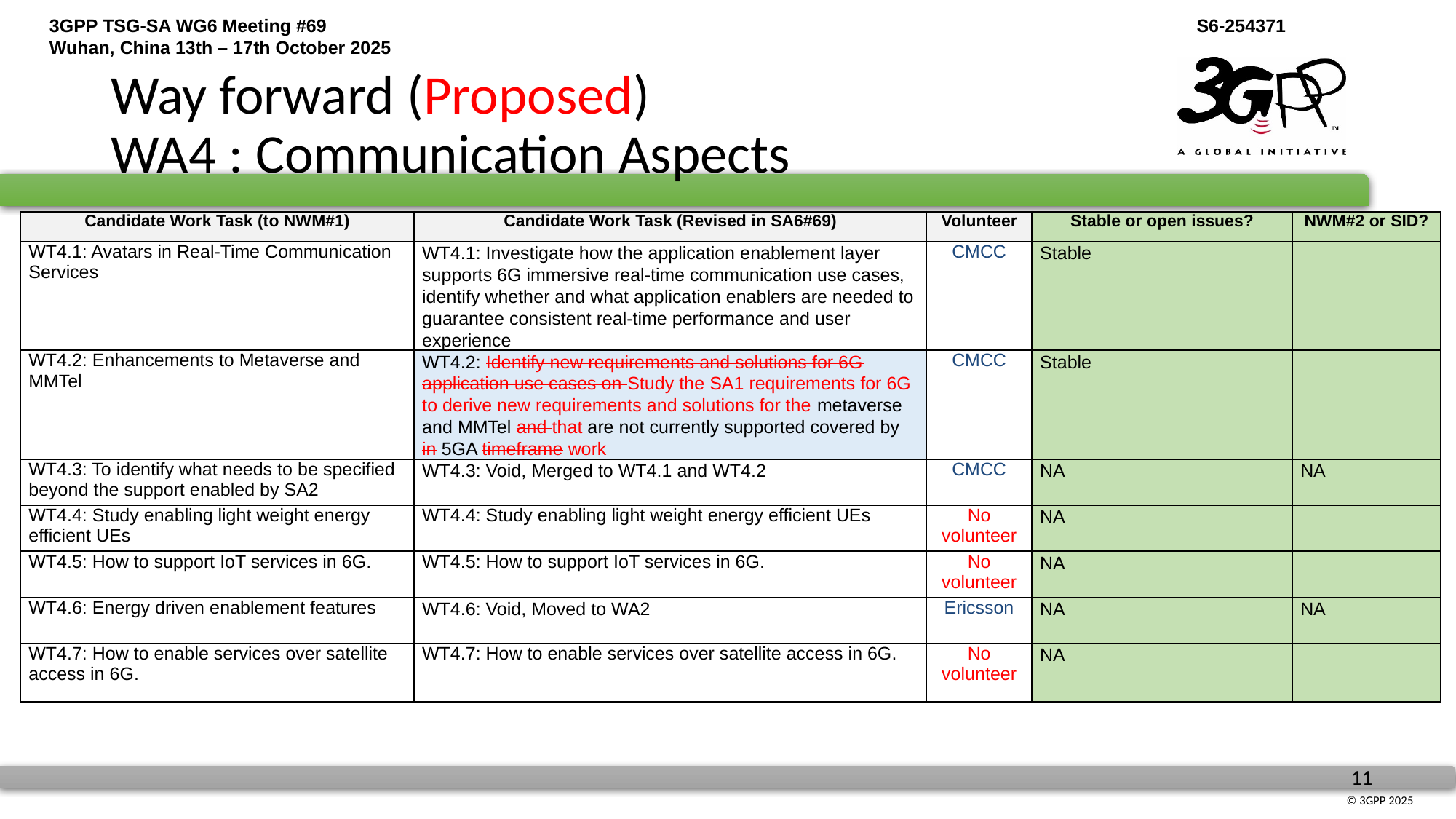

# Way forward (Proposed) WA4 : Communication Aspects
| Candidate Work Task (to NWM#1) | Candidate Work Task (Revised in SA6#69) | Volunteer | Stable or open issues? | NWM#2 or SID? |
| --- | --- | --- | --- | --- |
| WT4.1: Avatars in Real-Time Communication Services | WT4.1: Investigate how the application enablement layer supports 6G immersive real-time communication use cases, identify whether and what application enablers are needed to guarantee consistent real-time performance and user experience | CMCC | Stable |  |
| WT4.2: Enhancements to Metaverse and MMTel | WT4.2: Identify new requirements and solutions for 6G application use cases on Study the SA1 requirements for 6G to derive new requirements and solutions for the metaverse and MMTel and that are not currently supported covered by in 5GA timeframe work | CMCC | Stable |  |
| WT4.3: To identify what needs to be specified beyond the support enabled by SA2 | WT4.3: Void, Merged to WT4.1 and WT4.2 | CMCC | NA | NA |
| WT4.4: Study enabling light weight energy efficient UEs | WT4.4: Study enabling light weight energy efficient UEs | No volunteer | NA |  |
| WT4.5: How to support IoT services in 6G. | WT4.5: How to support IoT services in 6G. | No volunteer | NA |  |
| WT4.6: Energy driven enablement features | WT4.6: Void, Moved to WA2 | Ericsson | NA | NA |
| WT4.7: How to enable services over satellite access in 6G. | WT4.7: How to enable services over satellite access in 6G. | No volunteer | NA |  |